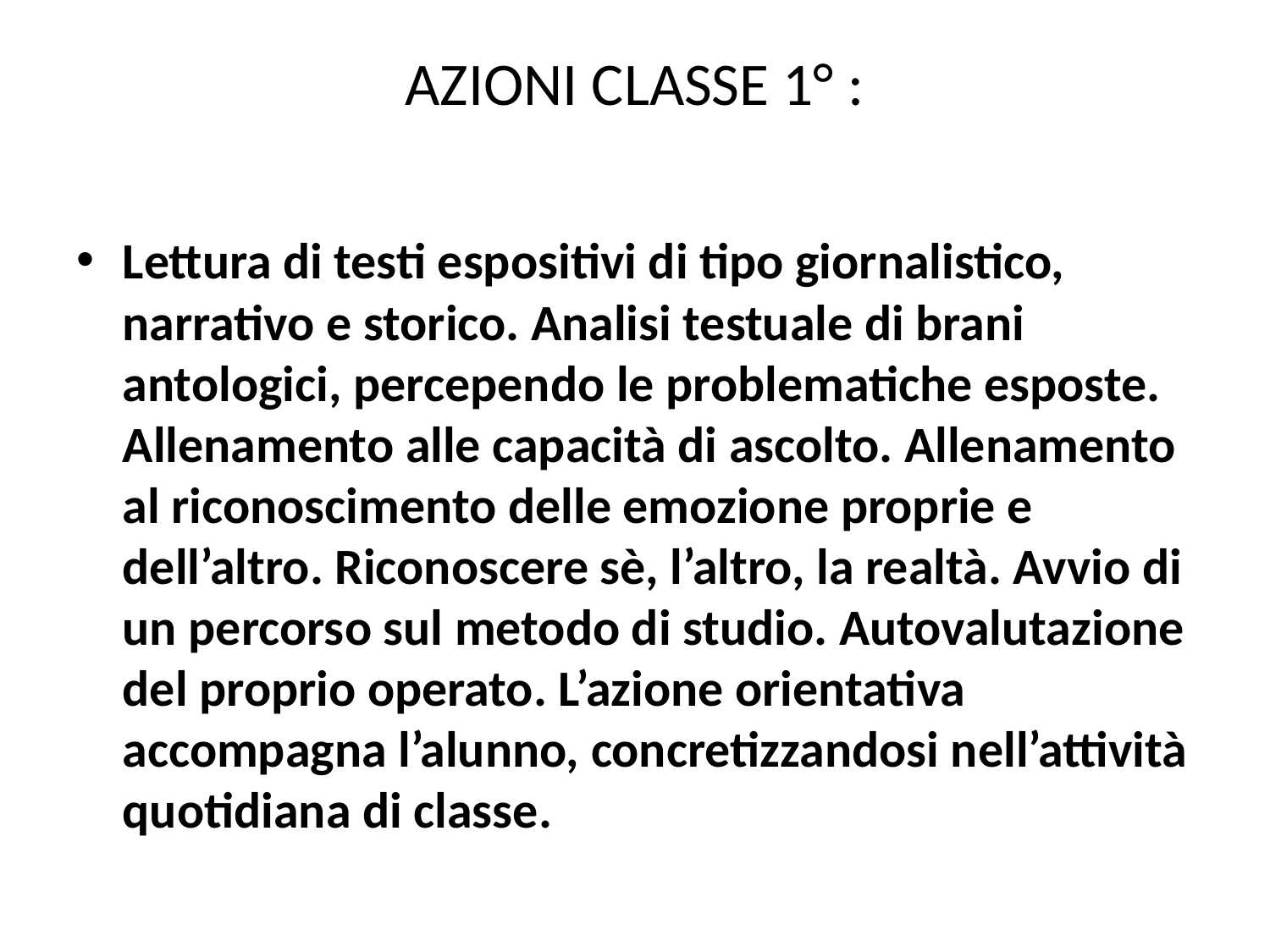

# AZIONI CLASSE 1° :
Lettura di testi espositivi di tipo giornalistico, narrativo e storico. Analisi testuale di brani antologici, percependo le problematiche esposte. Allenamento alle capacità di ascolto. Allenamento al riconoscimento delle emozione proprie e dell’altro. Riconoscere sè, l’altro, la realtà. Avvio di un percorso sul metodo di studio. Autovalutazione del proprio operato. L’azione orientativa accompagna l’alunno, concretizzandosi nell’attività quotidiana di classe.